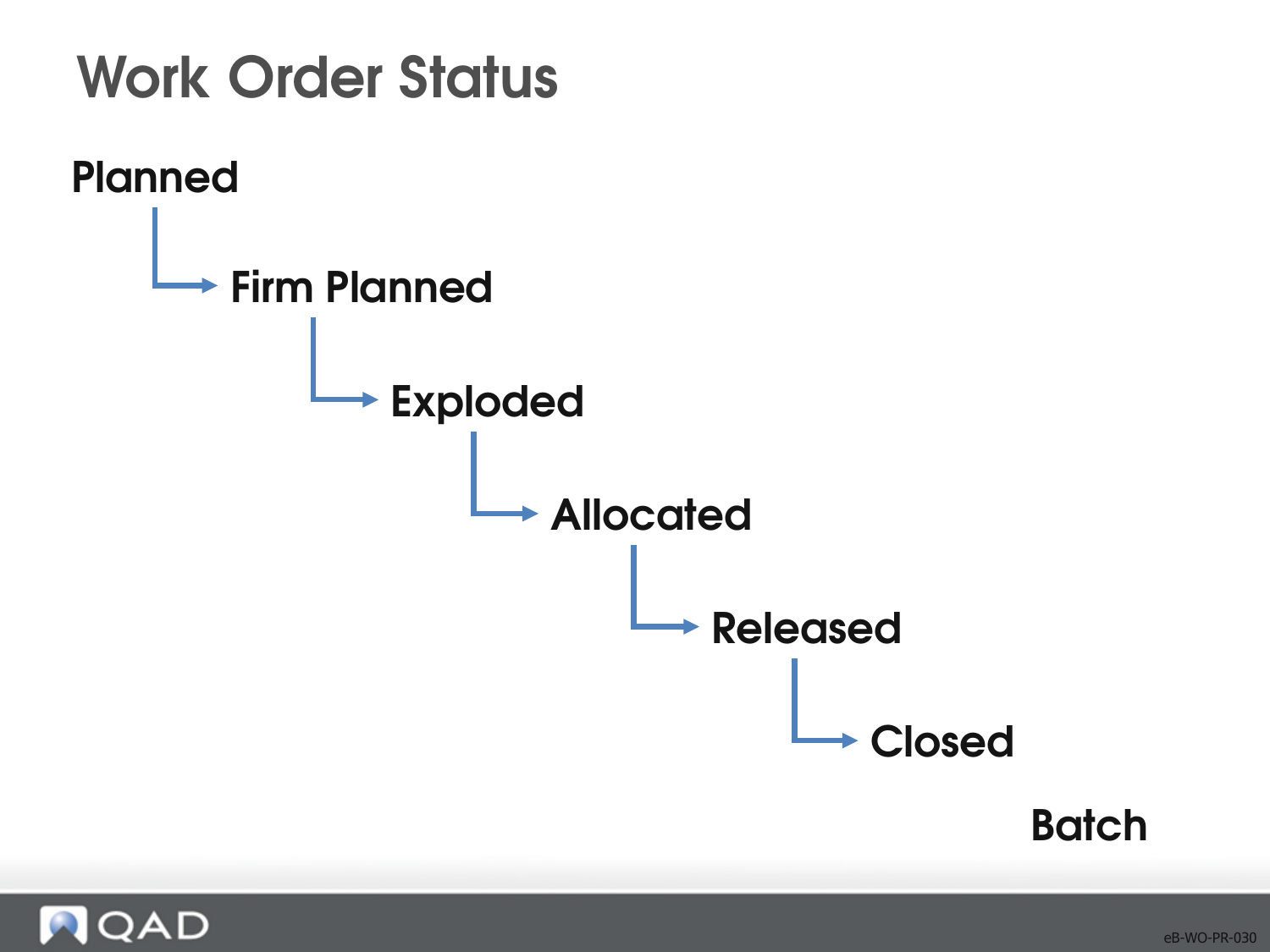

# Work Order Status
Planned
Firm Planned
Exploded
Allocated
Released
Closed
Batch
eB-WO-PR-030